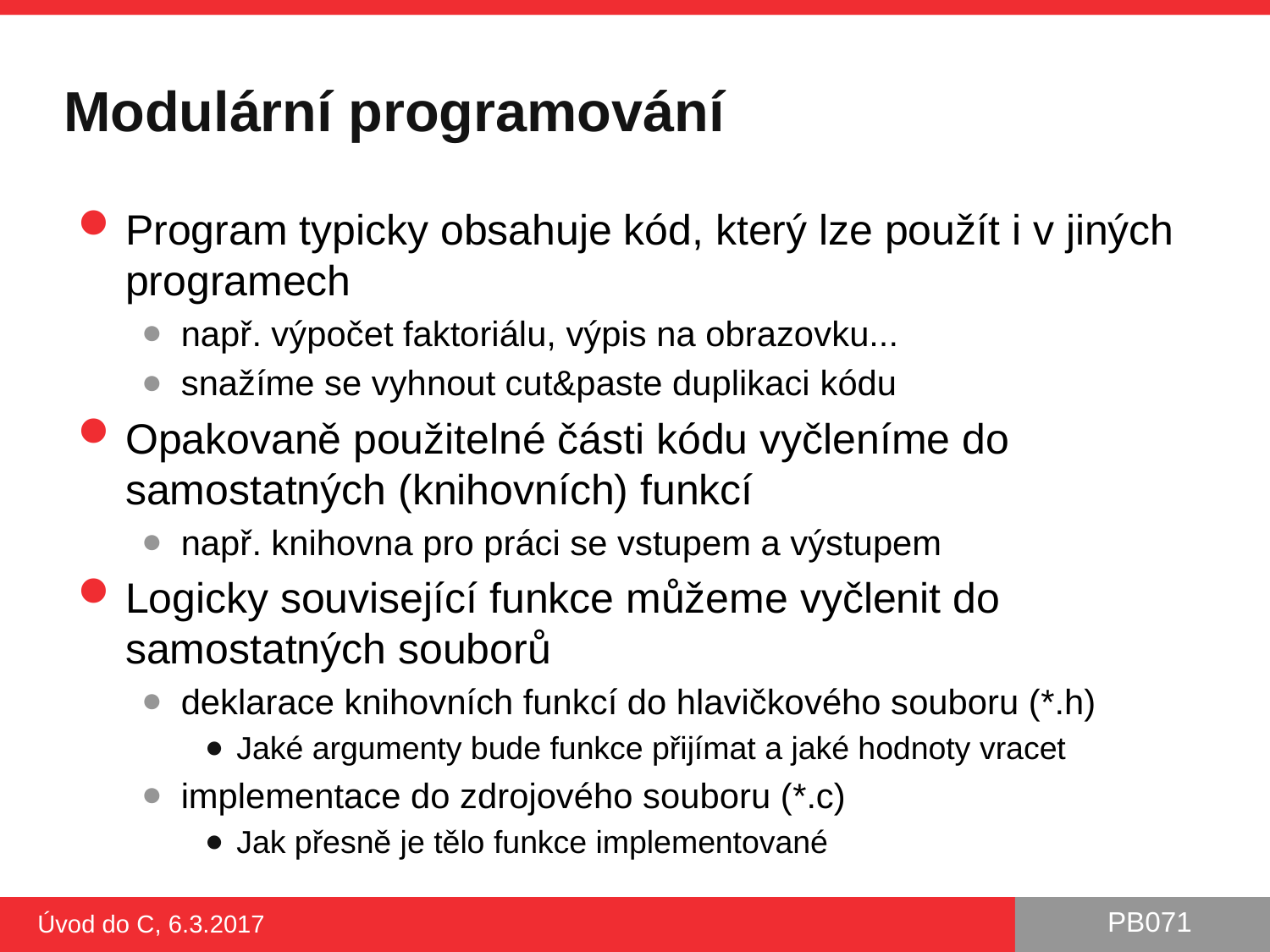

# Modulární programování
Program typicky obsahuje kód, který lze použít i v jiných programech
např. výpočet faktoriálu, výpis na obrazovku...
snažíme se vyhnout cut&paste duplikaci kódu
Opakovaně použitelné části kódu vyčleníme do samostatných (knihovních) funkcí
např. knihovna pro práci se vstupem a výstupem
Logicky související funkce můžeme vyčlenit do samostatných souborů
deklarace knihovních funkcí do hlavičkového souboru (*.h)
Jaké argumenty bude funkce přijímat a jaké hodnoty vracet
implementace do zdrojového souboru (*.c)
Jak přesně je tělo funkce implementované
Úvod do C, 6.3.2017